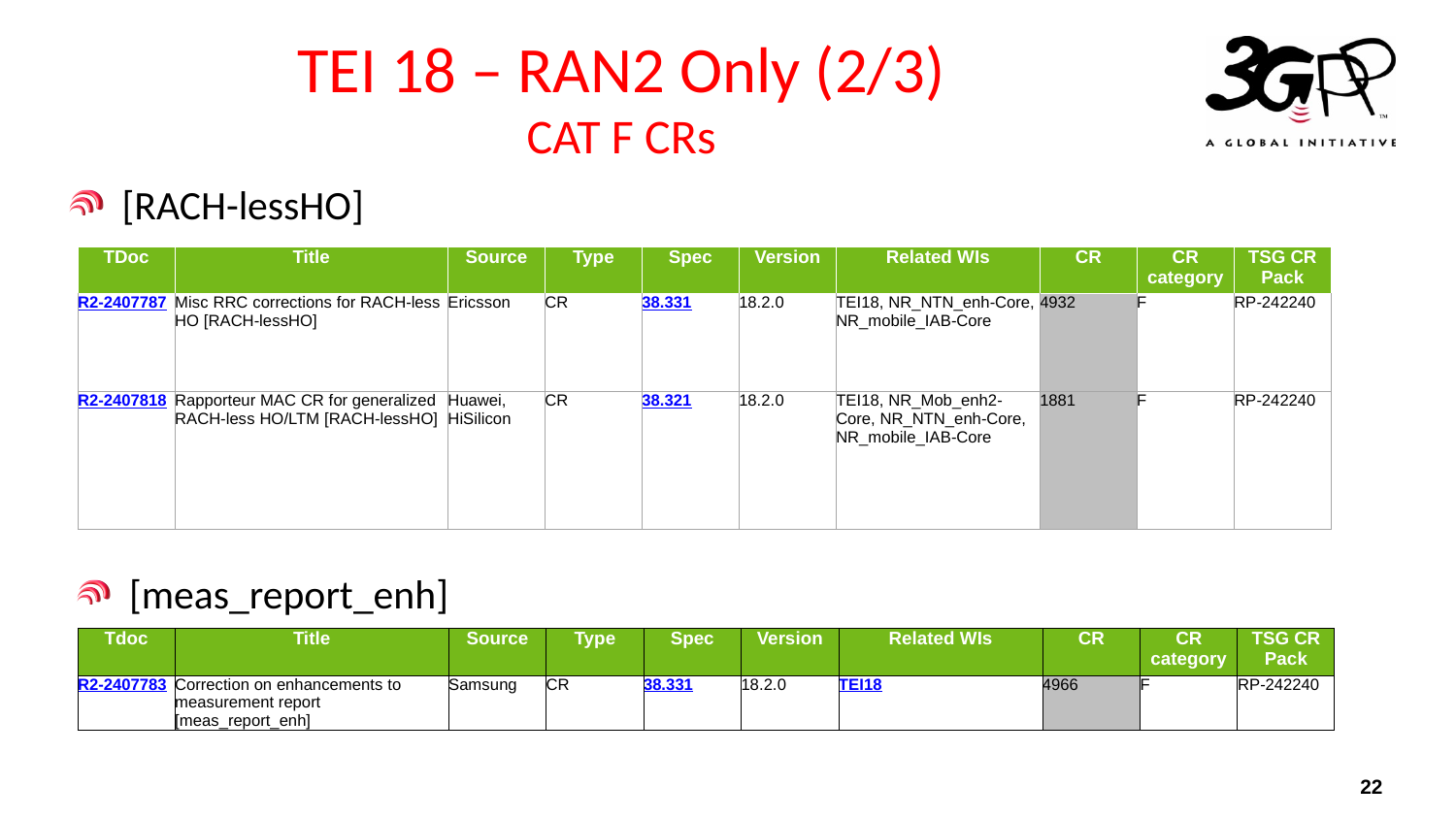

# TEI 18 – RAN2 Only (2/3) CAT F CRs
[RACH-lessHO]
| TDoc | Title | Source | Type | Spec | Version | Related WIs | CR | CR category | TSG CR Pack |
| --- | --- | --- | --- | --- | --- | --- | --- | --- | --- |
| R2-2407787 | Misc RRC corrections for RACH-less HO [RACH-lessHO] | Ericsson | CR | 38.331 | 18.2.0 | TEI18, NR\_NTN\_enh-Core, NR\_mobile\_IAB-Core | 4932 | F | RP-242240 |
| R2-2407818 | Rapporteur MAC CR for generalized RACH-less HO/LTM [RACH-lessHO] | Huawei, HiSilicon | CR | 38.321 | 18.2.0 | TEI18, NR\_Mob\_enh2-Core, NR\_NTN\_enh-Core, NR\_mobile\_IAB-Core | 1881 | F | RP-242240 |
[meas_report_enh]
| Tdoc | Title | Source | Type | Spec | Version | Related WIs | CR | CR category | TSG CR Pack |
| --- | --- | --- | --- | --- | --- | --- | --- | --- | --- |
| R2-2407783 | Correction on enhancements to measurement report [meas\_report\_enh] | Samsung | CR | 38.331 | 18.2.0 | TEI18 | 4966 | F | RP-242240 |